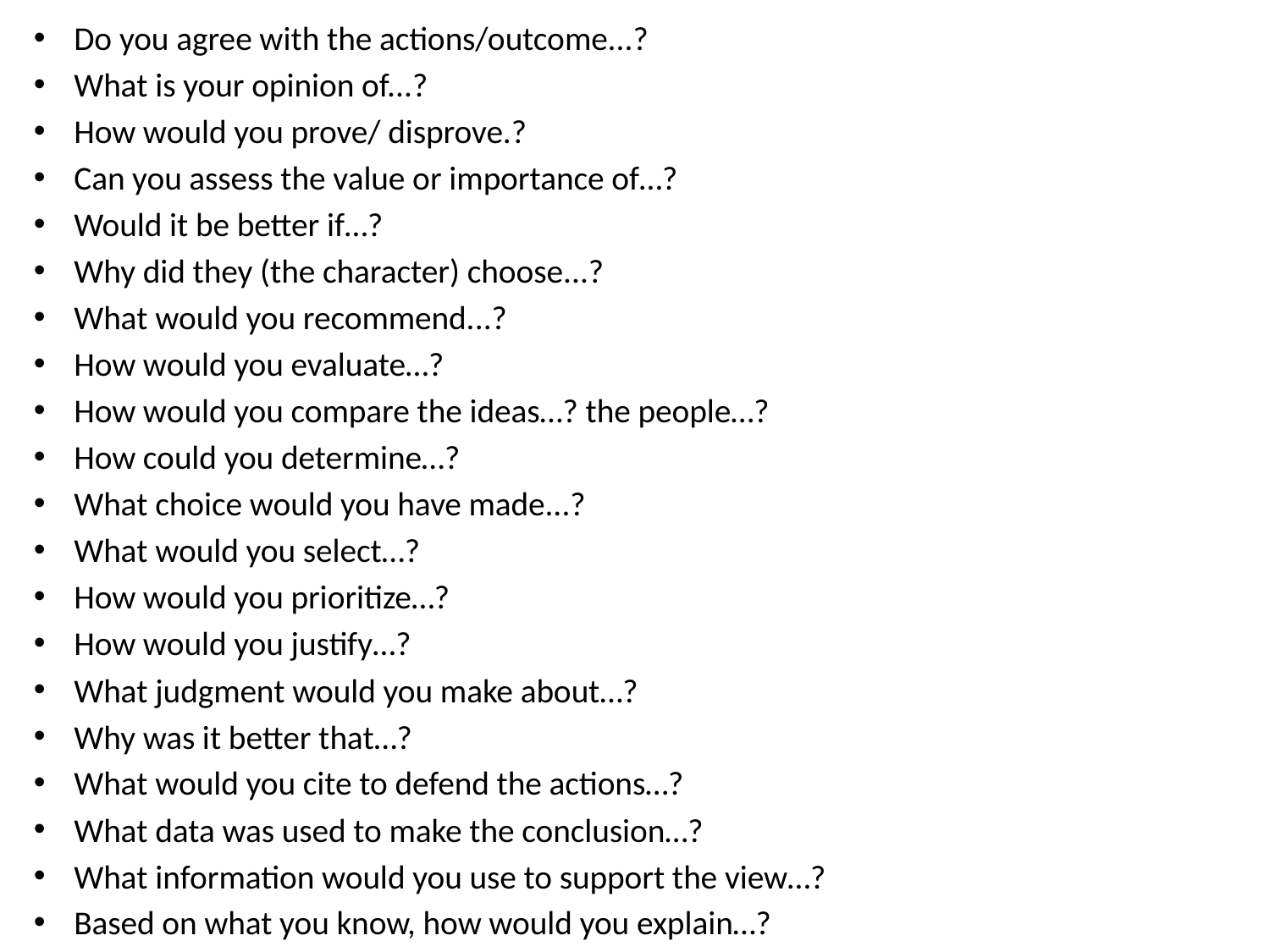

Do you agree with the actions/outcome...?
What is your opinion of...?
How would you prove/ disprove.?
Can you assess the value or importance of…?
Would it be better if…?
Why did they (the character) choose...?
What would you recommend...?
How would you evaluate…?
How would you compare the ideas…? the people…?
How could you determine…?
What choice would you have made...?
What would you select…?
How would you prioritize…?
How would you justify…?
What judgment would you make about…?
Why was it better that…?
What would you cite to defend the actions…?
What data was used to make the conclusion…?
What information would you use to support the view…?
Based on what you know, how would you explain…?